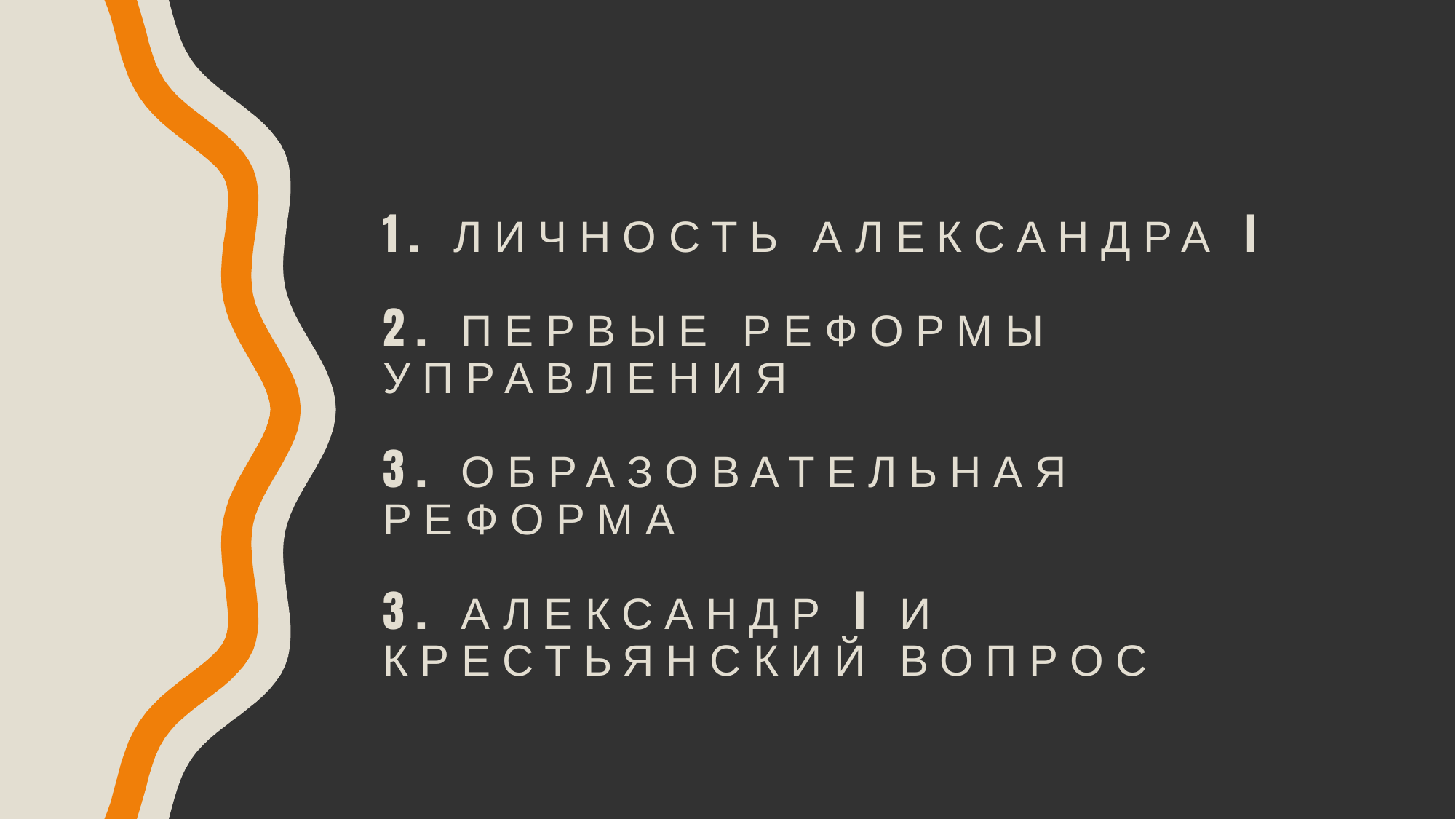

# 1. Личность Александра I 2. Первые реформы управления 3. Образовательная реформа 3. Александр I и крестьянский вопрос